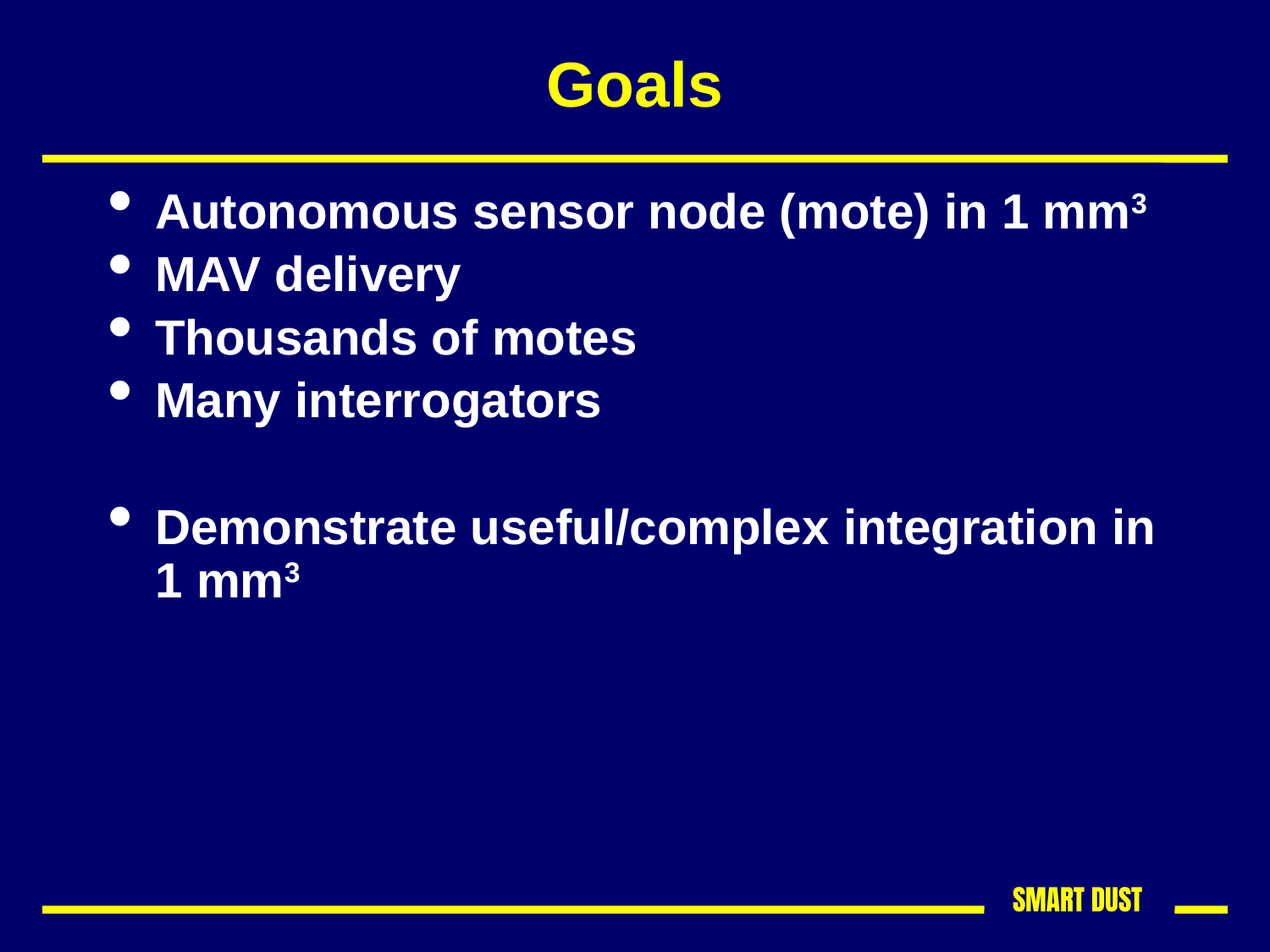

# Goals
Autonomous sensor node (mote) in 1 mm3
MAV delivery
Thousands of motes
Many interrogators

Demonstrate useful/complex integration in 1 mm3